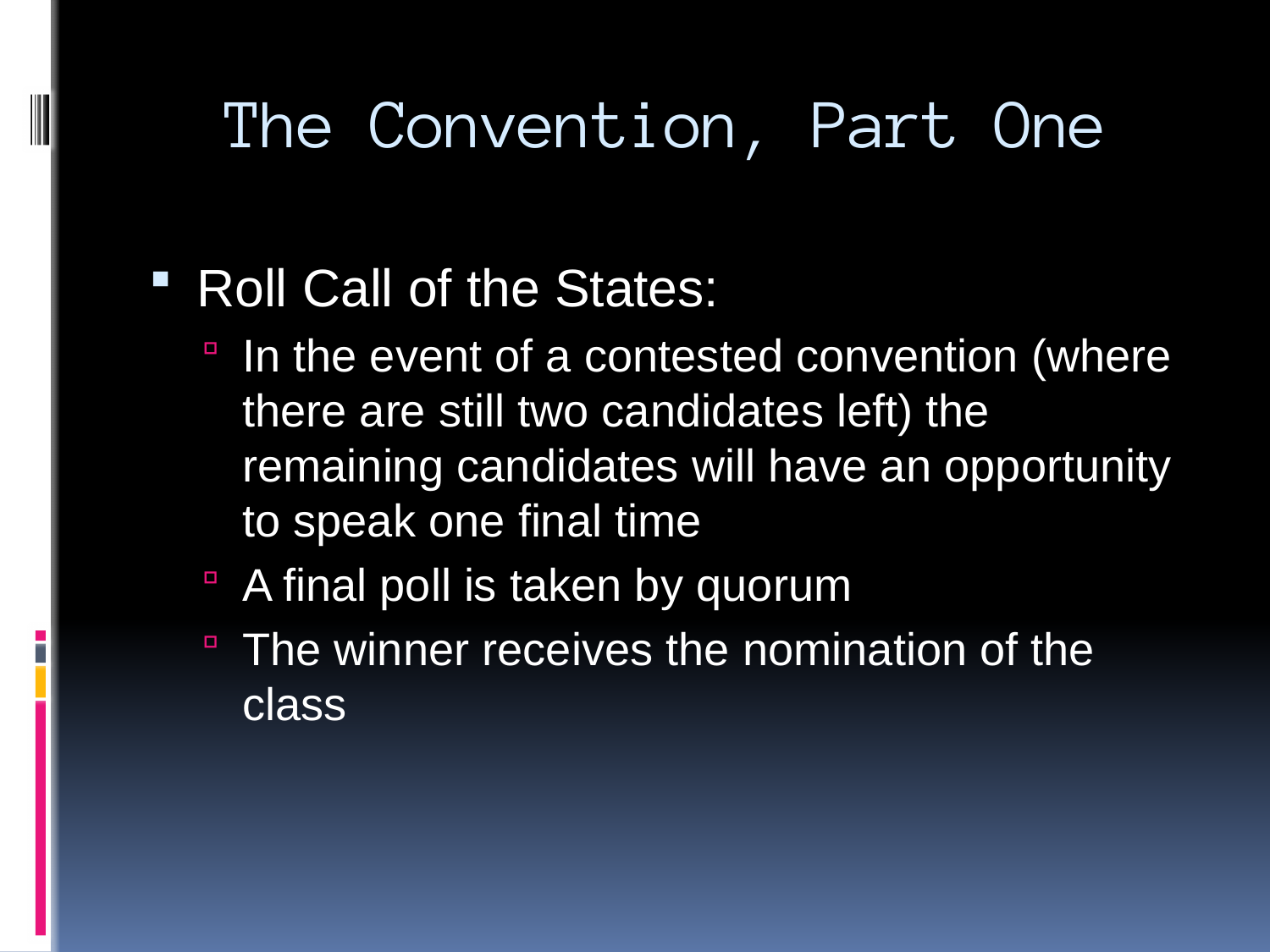

# The Convention, Part One
Roll Call of the States:
In the event of a contested convention (where there are still two candidates left) the remaining candidates will have an opportunity to speak one final time
A final poll is taken by quorum
The winner receives the nomination of the class